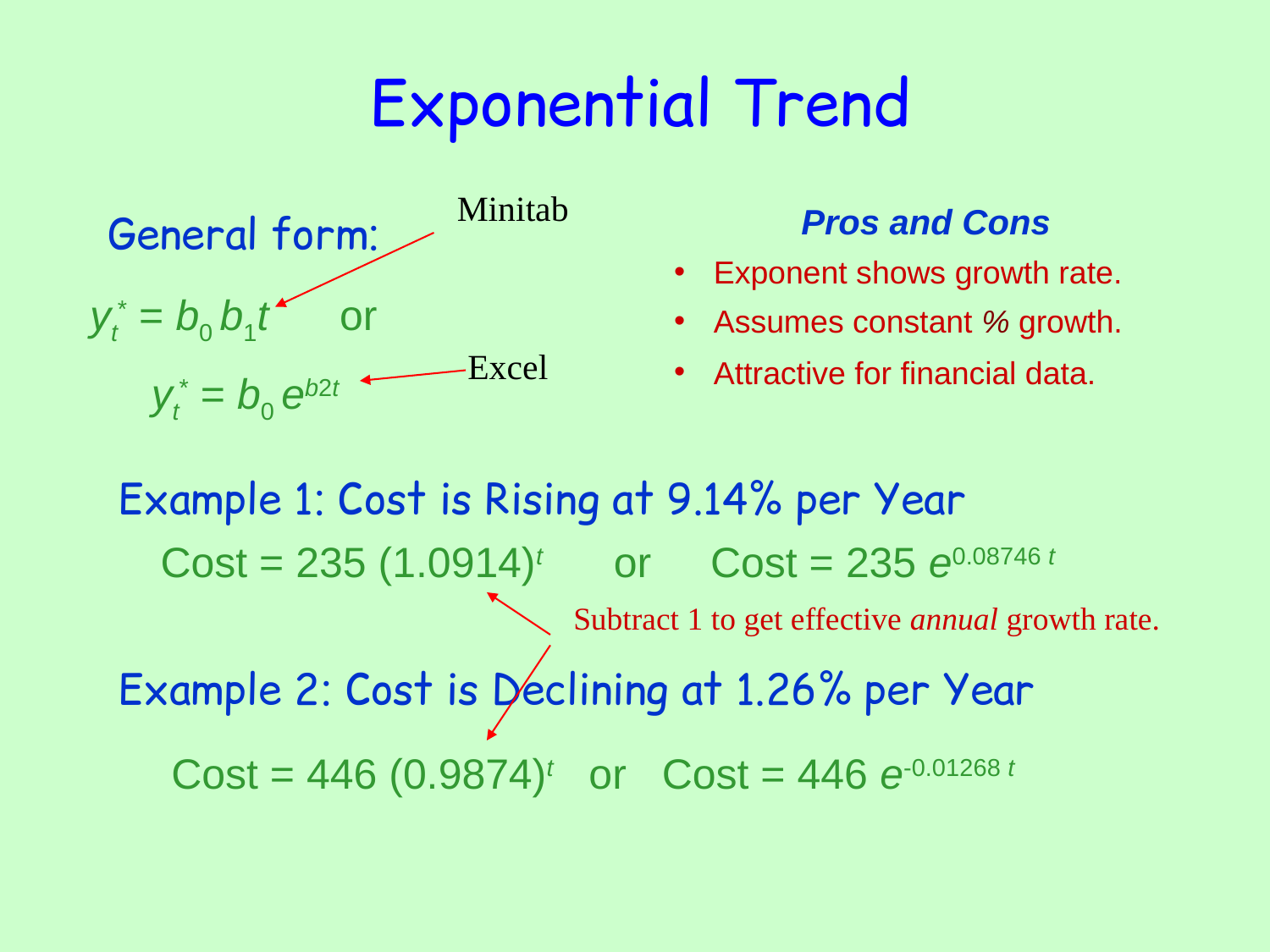

# Exponential Trend
Minitab
Pros and Cons
Exponent shows growth rate.
Assumes constant % growth.
Attractive for financial data.
General form:

 yt* = b0 b1t      or
 yt* = b0 eb2t
Excel

Example 1: Cost is Rising at 9.14% per Year
Cost = 235 (1.0914)t      or     Cost = 235 e0.08746 t

Subtract 1 to get effective annual growth rate.

Example 2: Cost is Declining at 1.26% per Year
Cost = 446 (0.9874)t   or   Cost = 446 e-0.01268 t